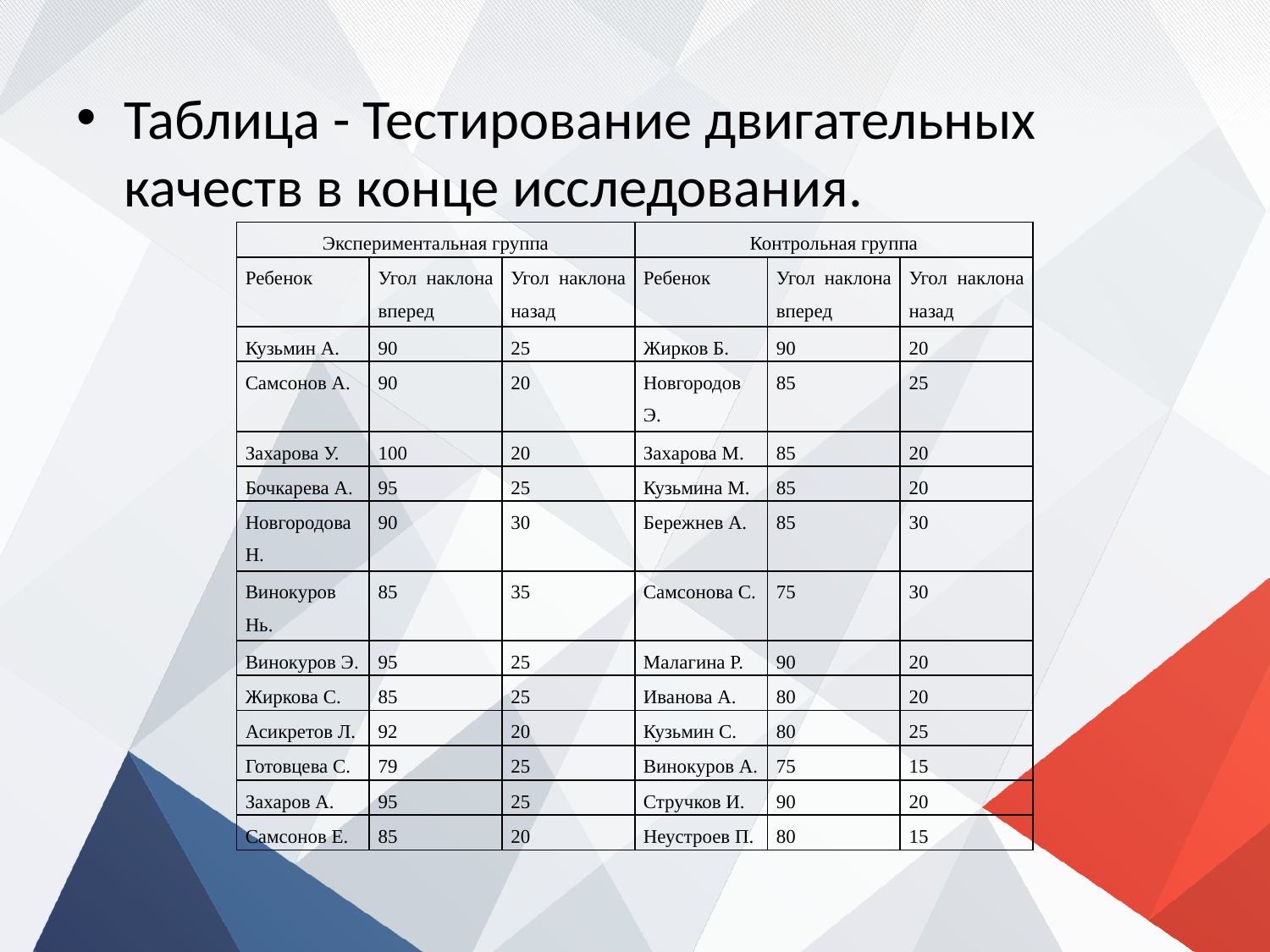

Таблица - Тестирование двигательных качеств в конце исследования.

| Экспериментальная группа |  |  | Контрольная группа |  |  |
| --- | --- | --- | --- | --- | --- |
| Ребенок | Угол наклона вперед | Угол наклона назад | Ребенок | Угол наклона вперед | Угол наклона назад |
| Кузьмин А. | 90 | 25 | Жирков Б. | 90 | 20 |
| Самсонов А. | 90 | 20 | Новгородов Э. | 85 | 25 |
| Захарова У. | 100 | 20 | Захарова М. | 85 | 20 |
| Бочкарева А. | 95 | 25 | Кузьмина М. | 85 | 20 |
| Новгородова Н. | 90 | 30 | Бережнев А. | 85 | 30 |
| Винокуров Нь. | 85 | 35 | Самсонова С. | 75 | 30 |
| Винокуров Э. | 95 | 25 | Малагина Р. | 90 | 20 |
| Жиркова С. | 85 | 25 | Иванова А. | 80 | 20 |
| Асикретов Л. | 92 | 20 | Кузьмин С. | 80 | 25 |
| Готовцева С. | 79 | 25 | Винокуров А. | 75 | 15 |
| Захаров А. | 95 | 25 | Стручков И. | 90 | 20 |
| Самсонов Е. | 85 | 20 | Неустроев П. | 80 | 15 |